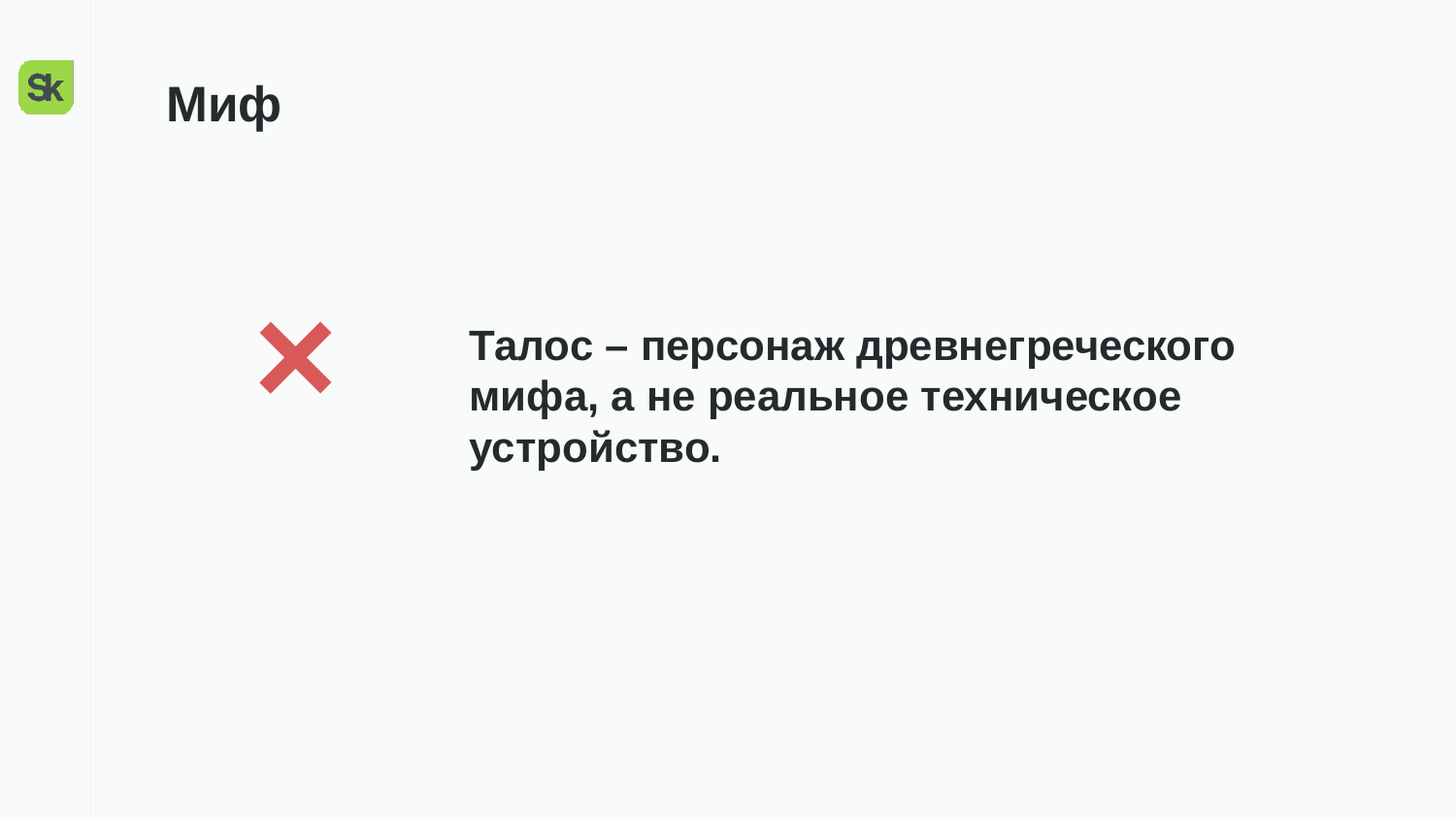

Миф
×
Талос – персонаж древнегреческого мифа, а не реальное техническое устройство.